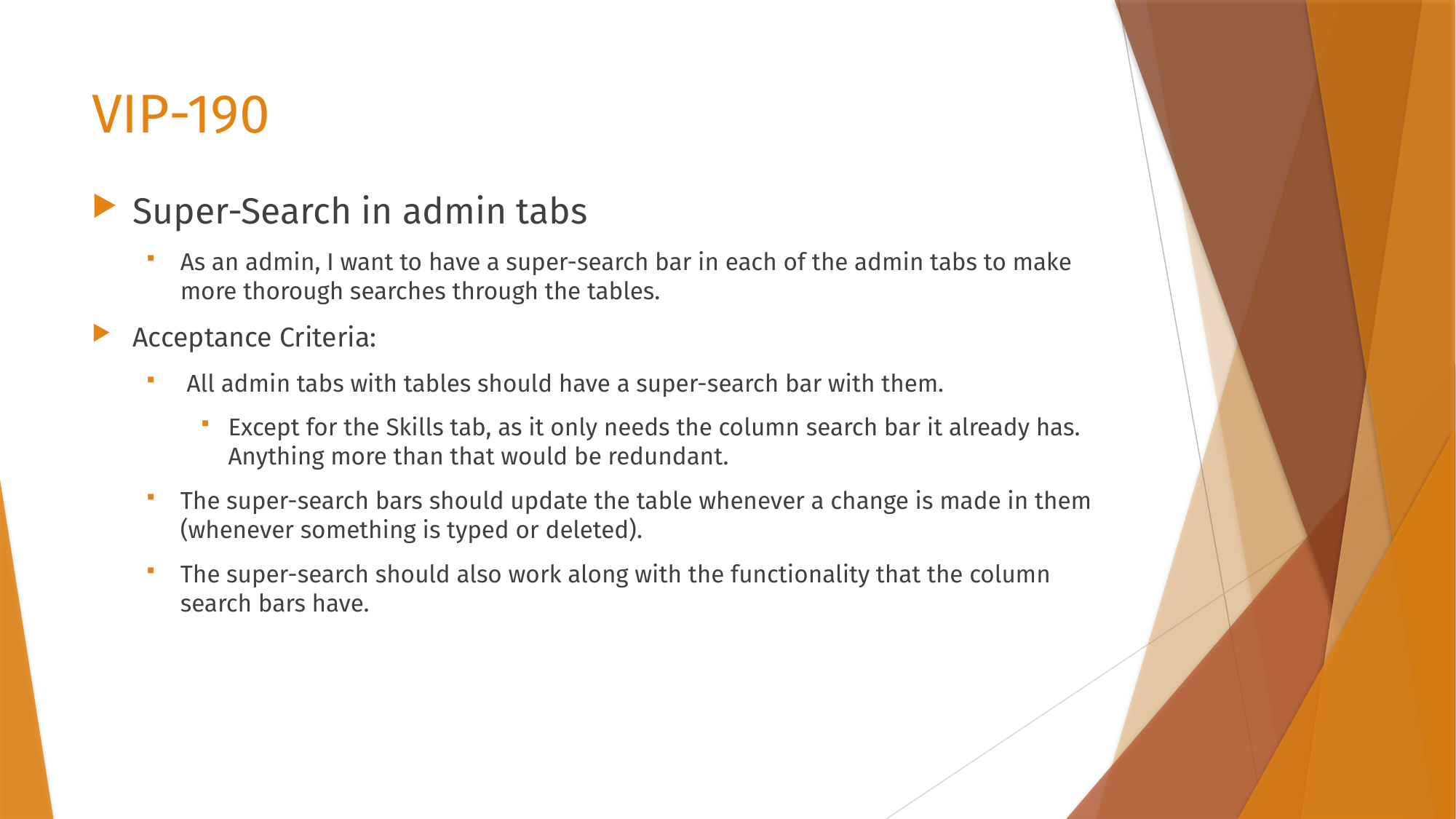

# VIP-190
Super-Search in admin tabs
As an admin, I want to have a super-search bar in each of the admin tabs to make more thorough searches through the tables.
Acceptance Criteria:
 All admin tabs with tables should have a super-search bar with them.
Except for the Skills tab, as it only needs the column search bar it already has. Anything more than that would be redundant.
The super-search bars should update the table whenever a change is made in them (whenever something is typed or deleted).
The super-search should also work along with the functionality that the column search bars have.